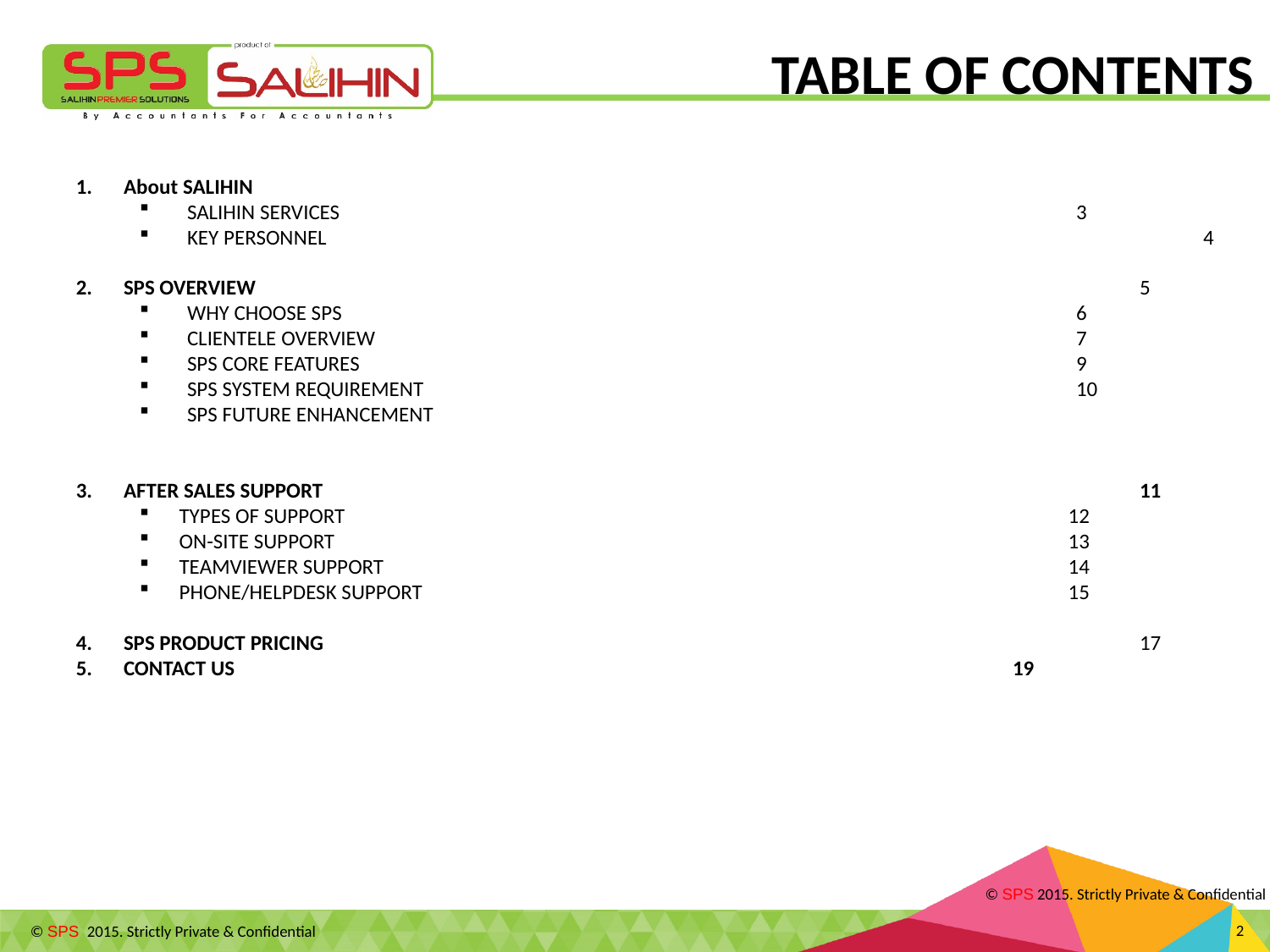

TABLE OF CONTENTS
About SALIHIN
SALIHIN SERVICES						3
KEY PERSONNEL							4

SPS OVERVIEW							5
WHY CHOOSE SPS						6
CLIENTELE OVERVIEW						7
SPS CORE FEATURES						9
SPS SYSTEM REQUIREMENT						10
SPS FUTURE ENHANCEMENT

AFTER SALES SUPPORT							11
TYPES OF SUPPORT						12
ON-SITE SUPPORT						13
TEAMVIEWER SUPPORT						14
PHONE/HELPDESK SUPPORT						15

SPS PRODUCT PRICING							17
CONTACT US							19

© SPS 2015. Strictly Private & Confidential